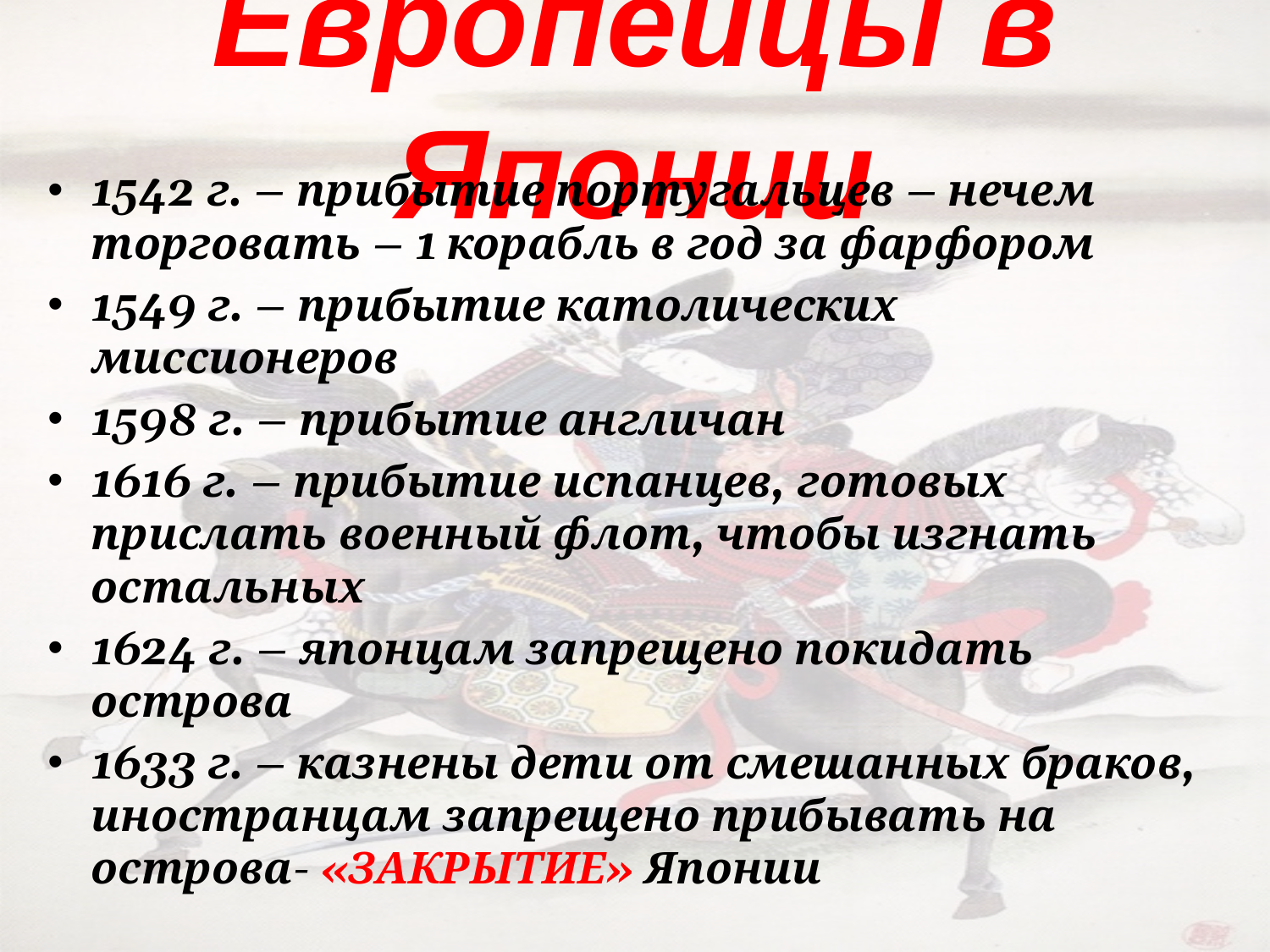

# Европейцы в Японии
1542 г. – прибытие португальцев – нечем торговать – 1 корабль в год за фарфором
1549 г. – прибытие католических миссионеров
1598 г. – прибытие англичан
1616 г. – прибытие испанцев, готовых прислать военный флот, чтобы изгнать остальных
1624 г. – японцам запрещено покидать острова
1633 г. – казнены дети от смешанных браков, иностранцам запрещено прибывать на острова- «ЗАКРЫТИЕ» Японии